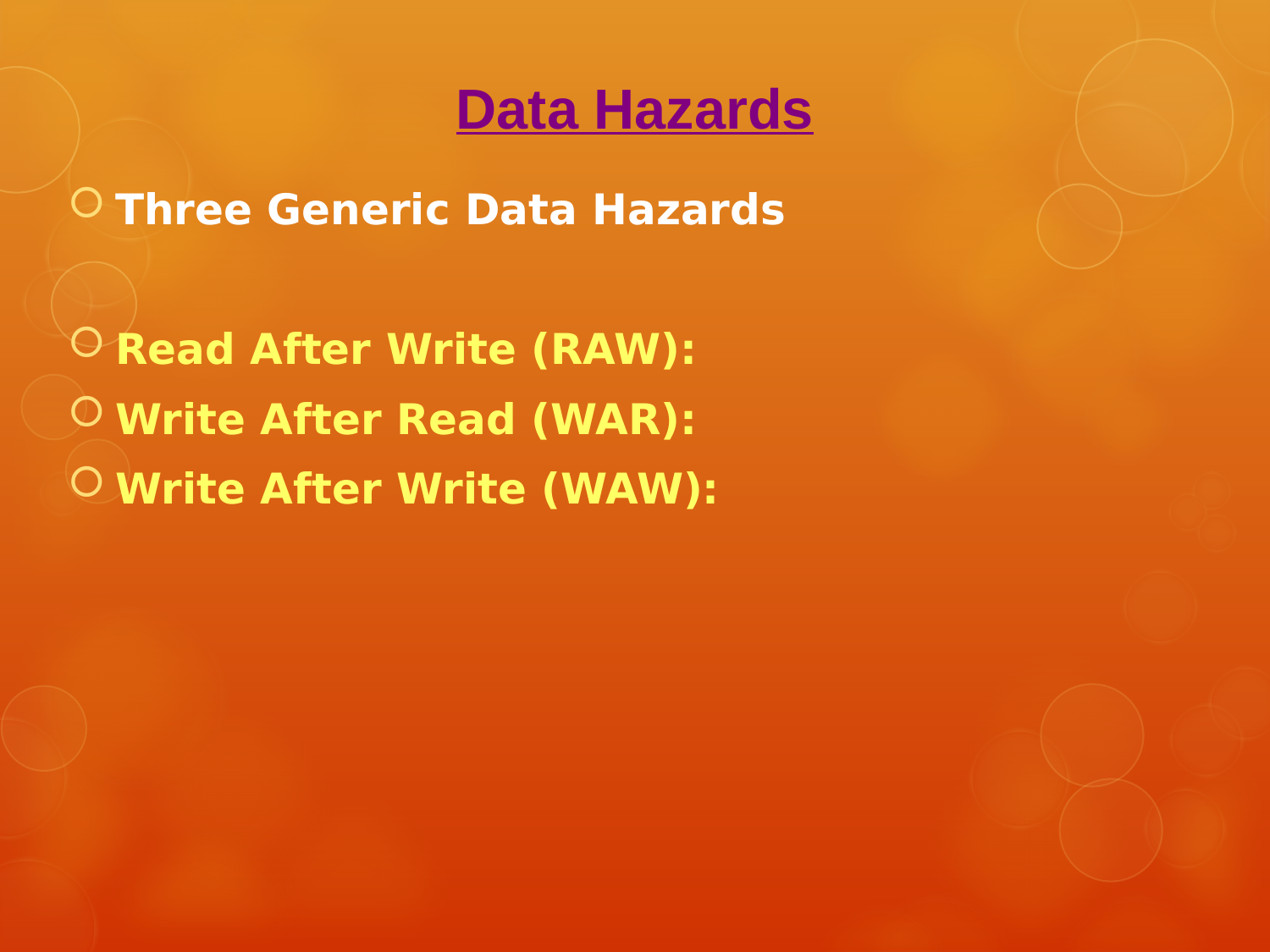

Data Hazards
Three Generic Data Hazards

Read After Write (RAW):
Write After Read (WAR):
Write After Write (WAW):